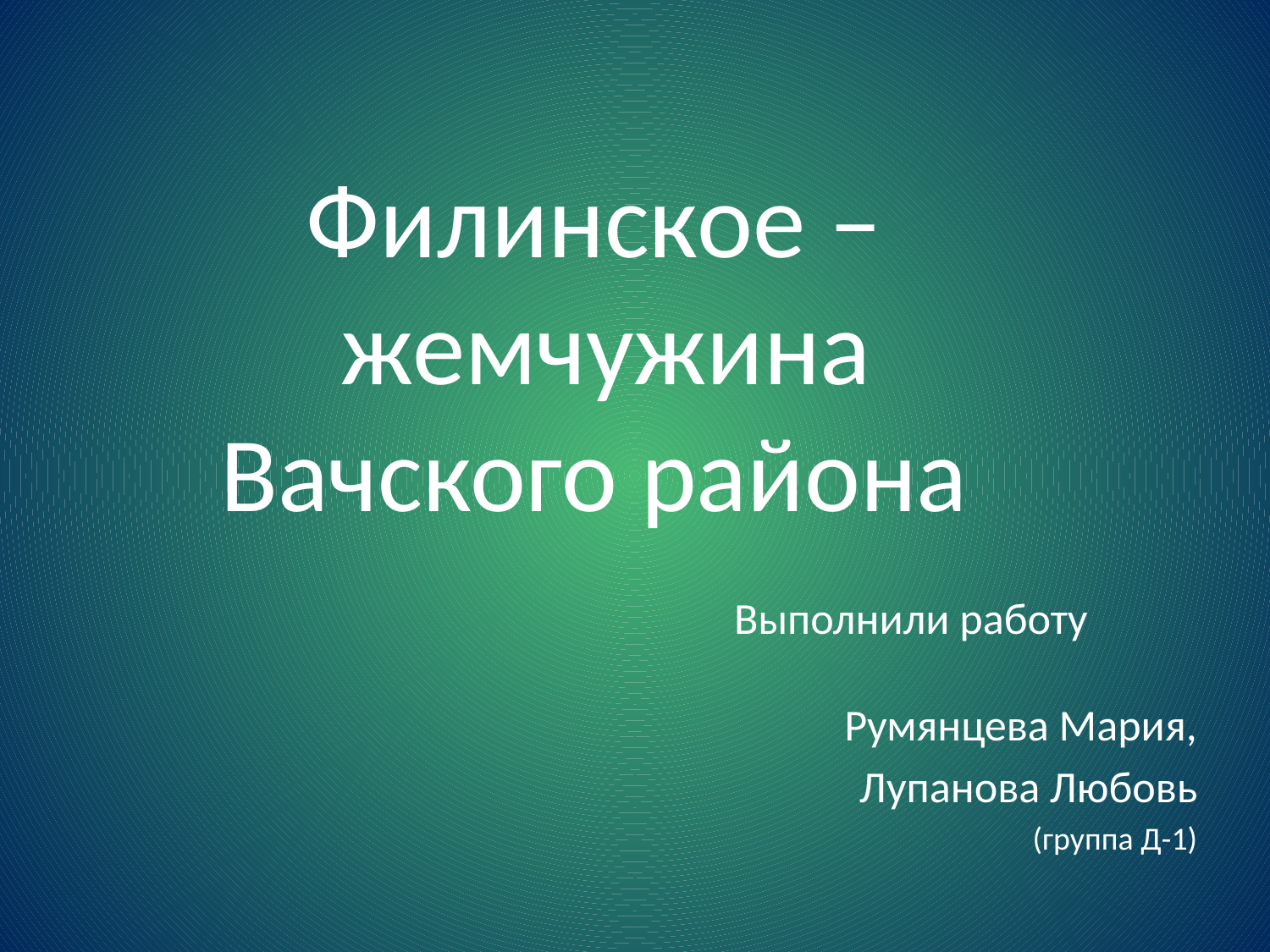

Филинское –
 жемчужина
Вачского района
                                                                                                   Выполнили работу                                                                                    Румянцева Мария,
Лупанова Любовь
                                                             (группа Д-1)